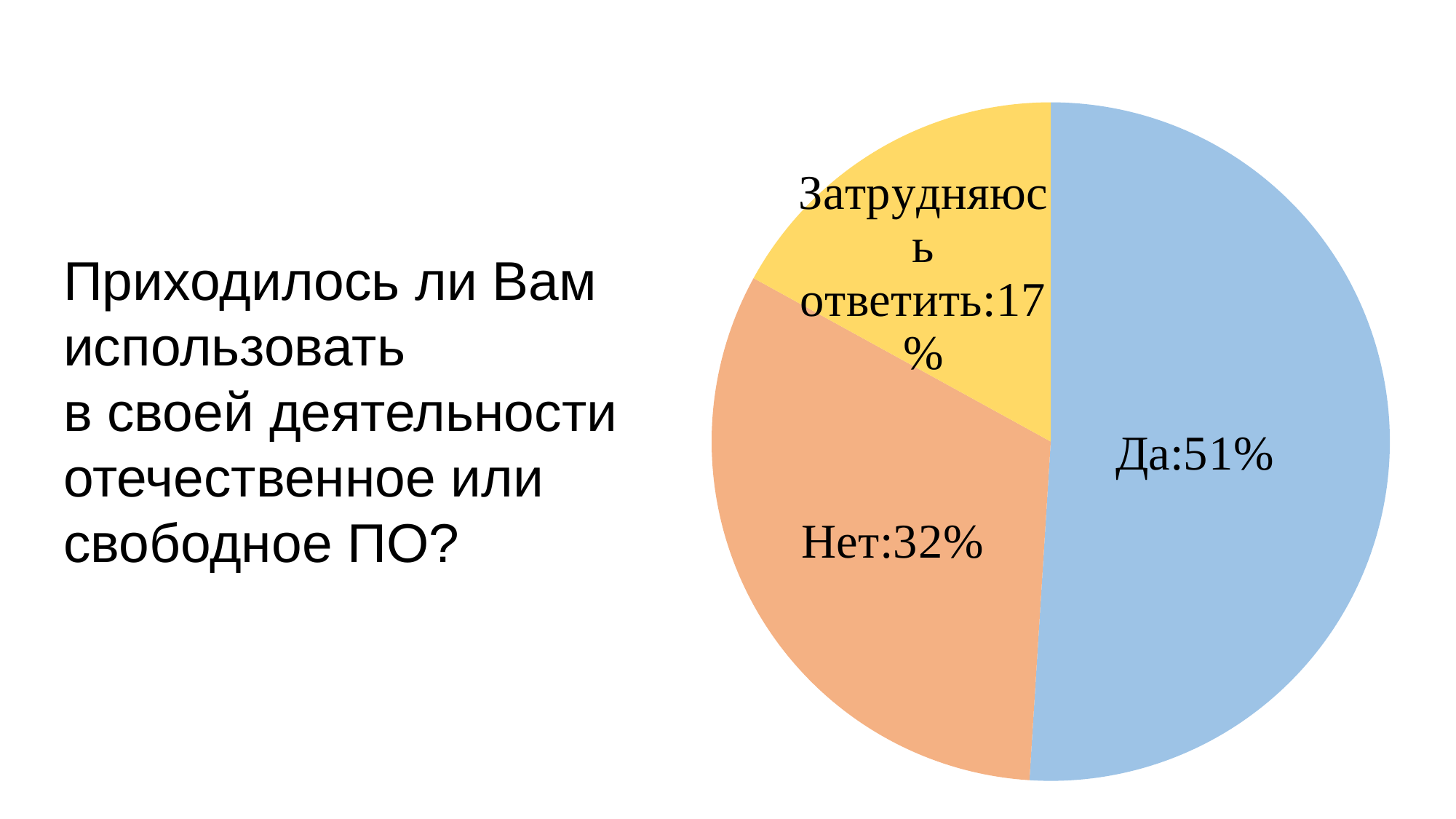

### Chart

| Category |  |
|---|---|
| Да | 0.51 |
| Нет | 0.32 |
| Затрудняюсь ответить | 0.17 |
Приходилось ли Вам использовать в своей деятельности отечественное или свободное ПО?
6